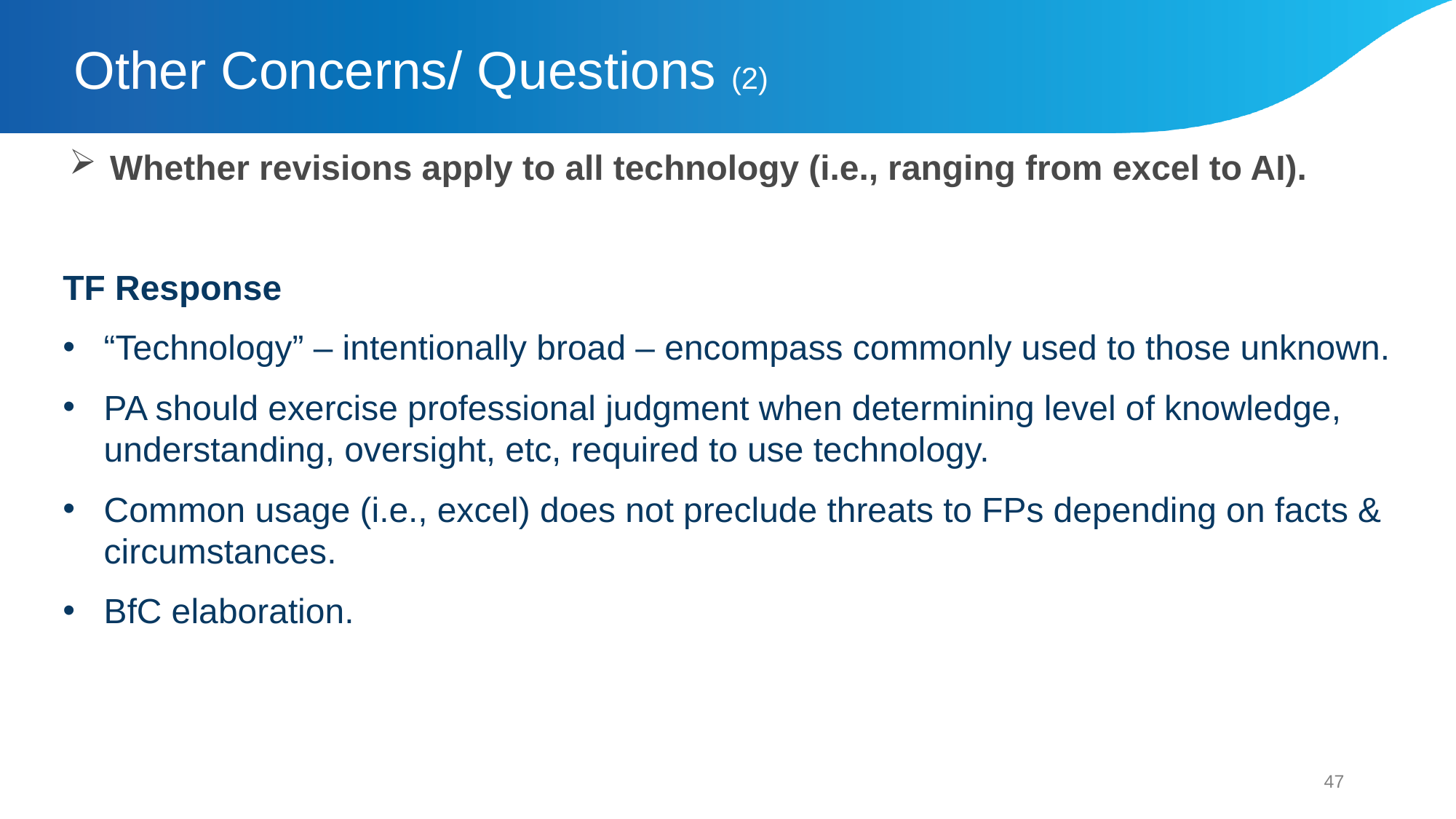

# Other Concerns/ Questions (2)
Whether revisions apply to all technology (i.e., ranging from excel to AI).

TF Response
“Technology” – intentionally broad – encompass commonly used to those unknown.
PA should exercise professional judgment when determining level of knowledge, understanding, oversight, etc, required to use technology.
Common usage (i.e., excel) does not preclude threats to FPs depending on facts & circumstances.
BfC elaboration.

47